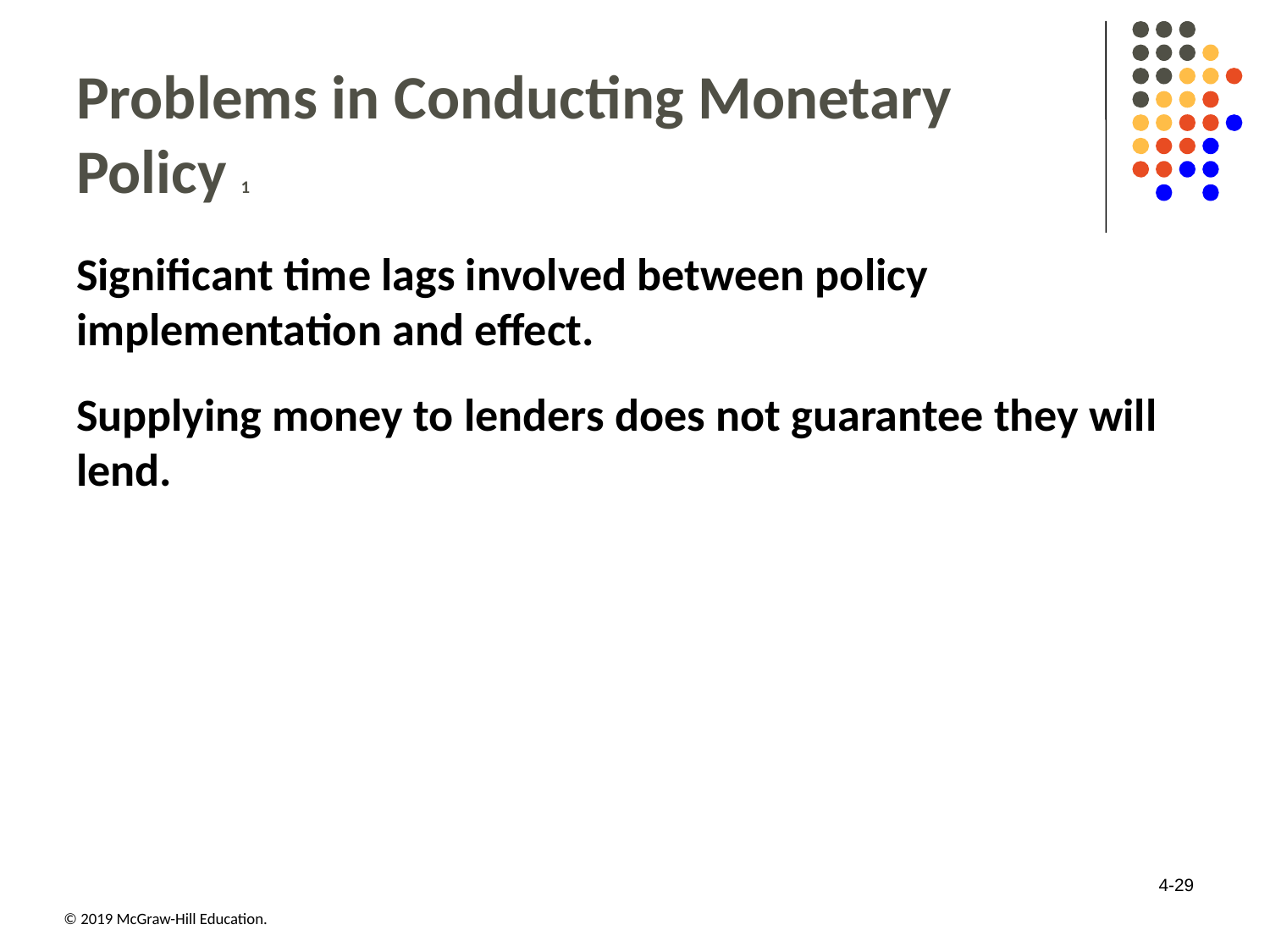

# Problems in Conducting Monetary Policy 1
Significant time lags involved between policy implementation and effect.
Supplying money to lenders does not guarantee they will lend.
4-29